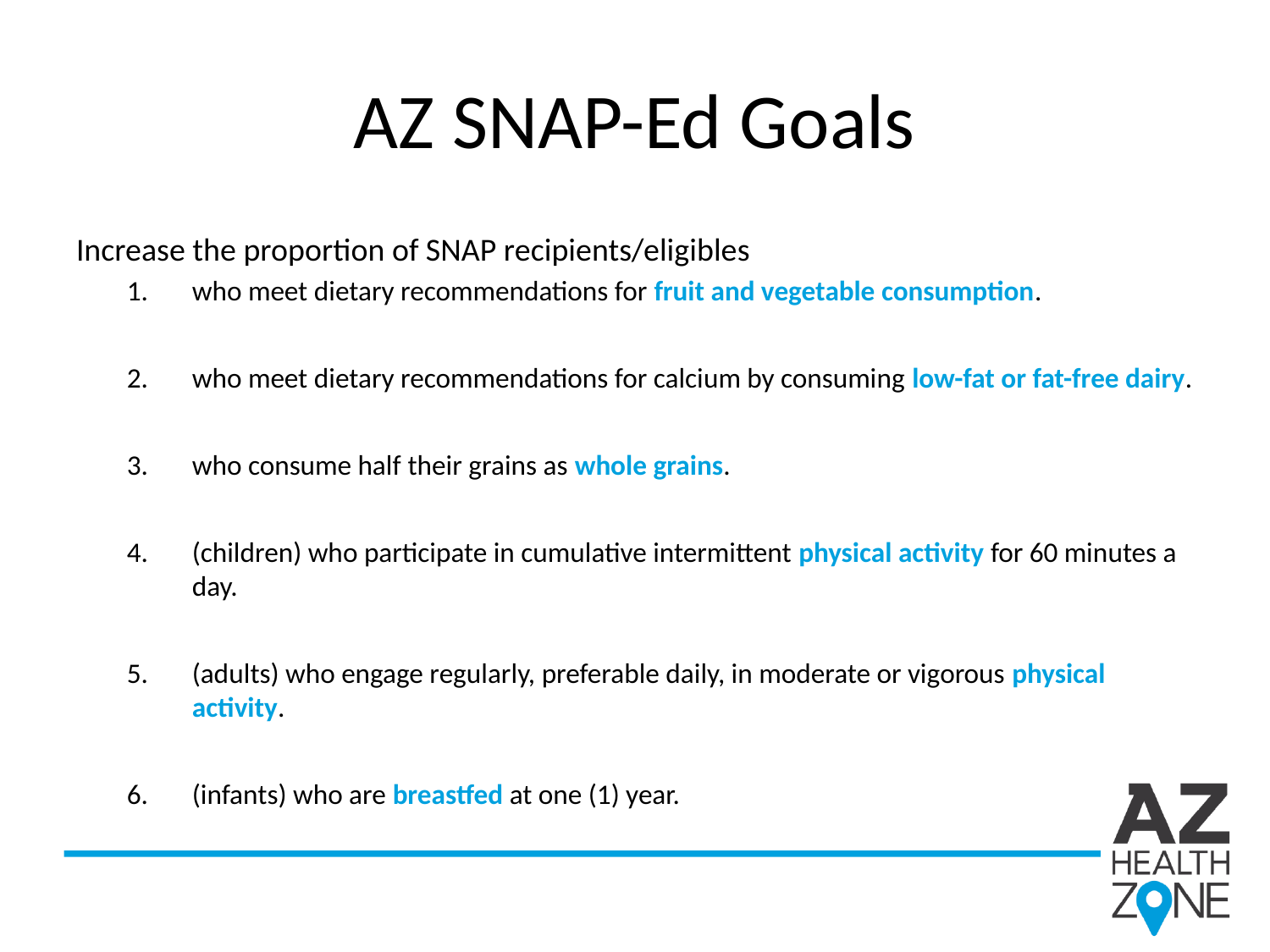

# AZ SNAP-Ed Goals
Increase the proportion of SNAP recipients/eligibles
who meet dietary recommendations for fruit and vegetable consumption.

who meet dietary recommendations for calcium by consuming low-fat or fat-free dairy.

who consume half their grains as whole grains.

(children) who participate in cumulative intermittent physical activity for 60 minutes a day.

(adults) who engage regularly, preferable daily, in moderate or vigorous physical activity.

(infants) who are breastfed at one (1) year.